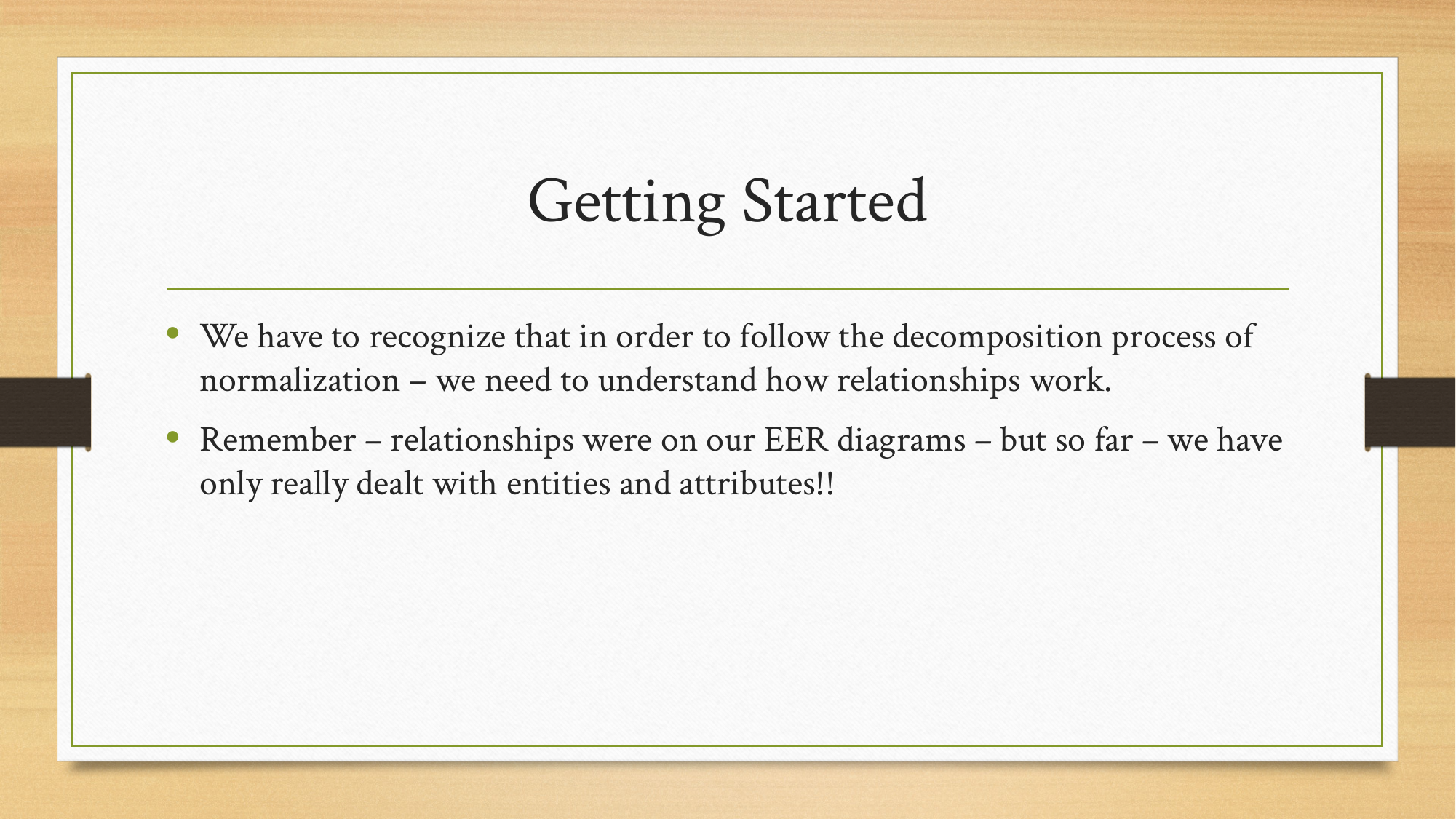

# Getting Started
We have to recognize that in order to follow the decomposition process of normalization – we need to understand how relationships work.
Remember – relationships were on our EER diagrams – but so far – we have only really dealt with entities and attributes!!